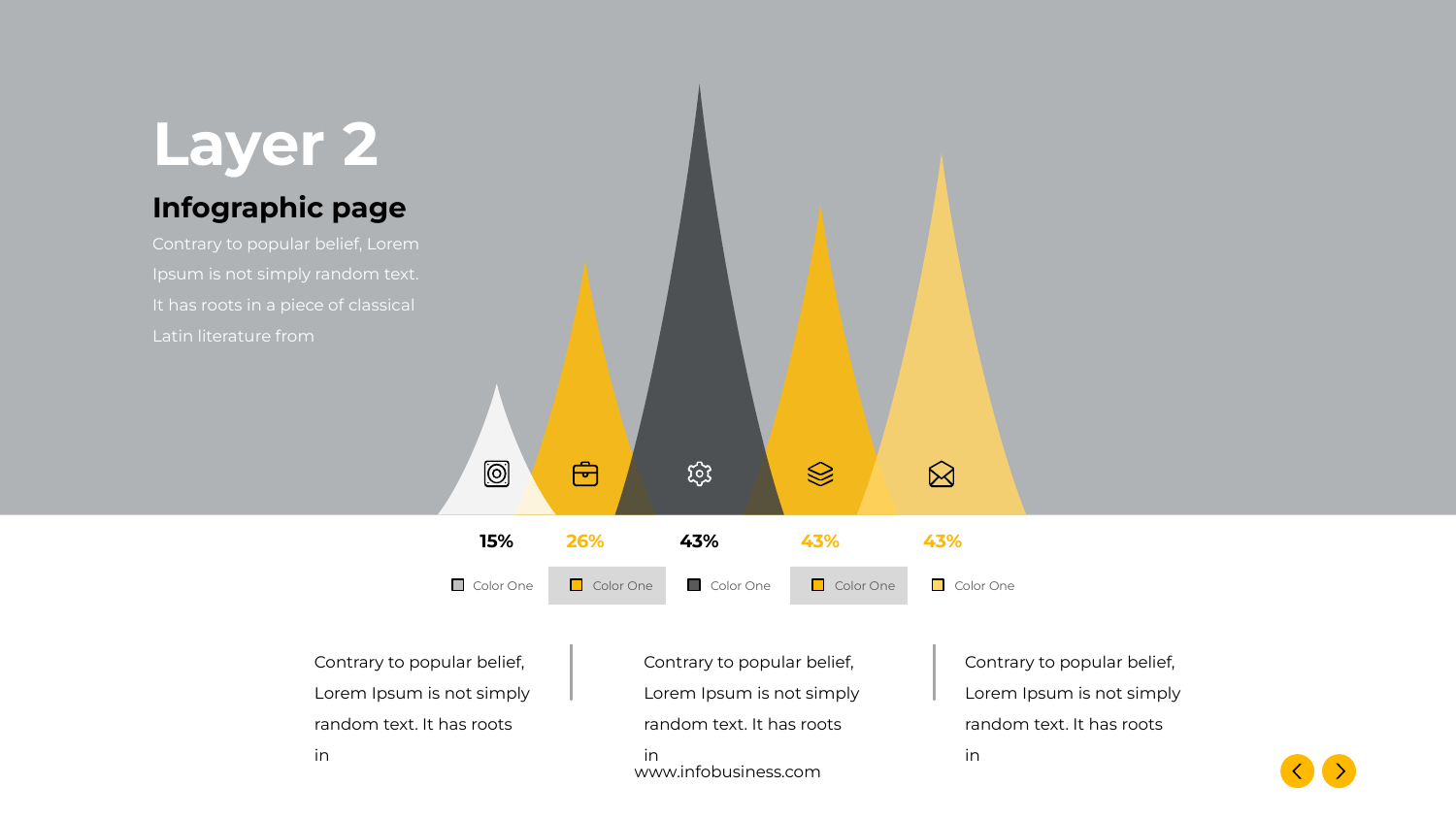

55

Layer 2
Infographic page

Contrary to popular belief, Lorem Ipsum is not simply random text. It has roots in a piece of classical Latin literature from

15%
26%
43%
43%
43%

Color One
Color One
Color One
Color One
Color One

Contrary to popular belief, Lorem Ipsum is not simply random text. It has roots in
Contrary to popular belief, Lorem Ipsum is not simply random text. It has roots in
Contrary to popular belief, Lorem Ipsum is not simply random text. It has roots in

www.infobusiness.com